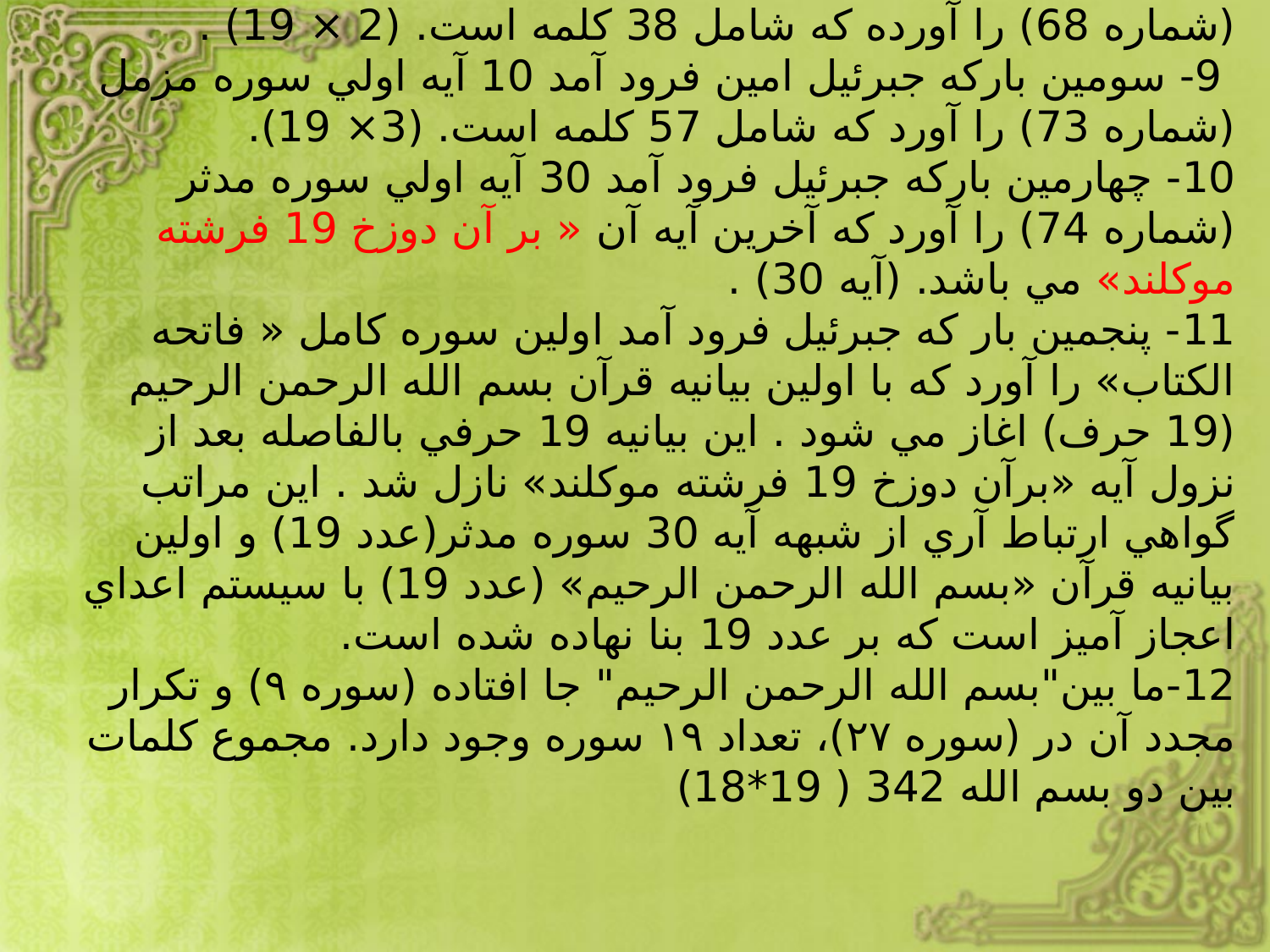

# 7- اين 19 كلمه ، 76 حرف (4× 19) دارد . 8-دومين باري كه جبرئيل امين فرود آمد 9 آيه اولي سوره قلم (شماره 68) را آورده كه شامل 38 كلمه است. (2 × 19) . 9- سومين باركه جبرئيل امين فرود آمد 10 آيه اولي سوره مزمل (شماره 73) را آورد كه شامل 57 كلمه است. (3× 19). 10- چهارمين باركه جبرئيل فرود آمد 30 آيه اولي سوره مدثر (شماره 74) را آورد كه آخرين آيه آن « بر آن دوزخ 19 فرشته موكلند» مي باشد. (آيه 30) . 11- پنجمين بار كه جبرئيل فرود آمد اولين سوره كامل « فاتحه الكتاب» را آورد كه با اولين بيانيه قرآن بسم الله الرحمن الرحيم (19 حرف) اغاز مي شود . اين بيانيه 19 حرفي بالفاصله بعد از نزول آيه «برآن دوزخ 19 فرشته موكلند» نازل شد . اين مراتب گواهي ارتباط آري از شبهه آيه 30 سوره مدثر(عدد 19) و اولين بيانيه قرآن «بسم الله الرحمن الرحيم» (عدد 19) با سيستم اعداي اعجاز آميز است كه بر عدد 19 بنا نهاده شده است. 12-ما بين"بسم الله الرحمن الرحيم" جا افتاده (سوره ۹) و تکرار مجدد آن در (سوره ۲۷)، تعداد ۱۹ سوره وجود دارد. مجموع کلمات بین دو بسم الله 342 ( 19*18)